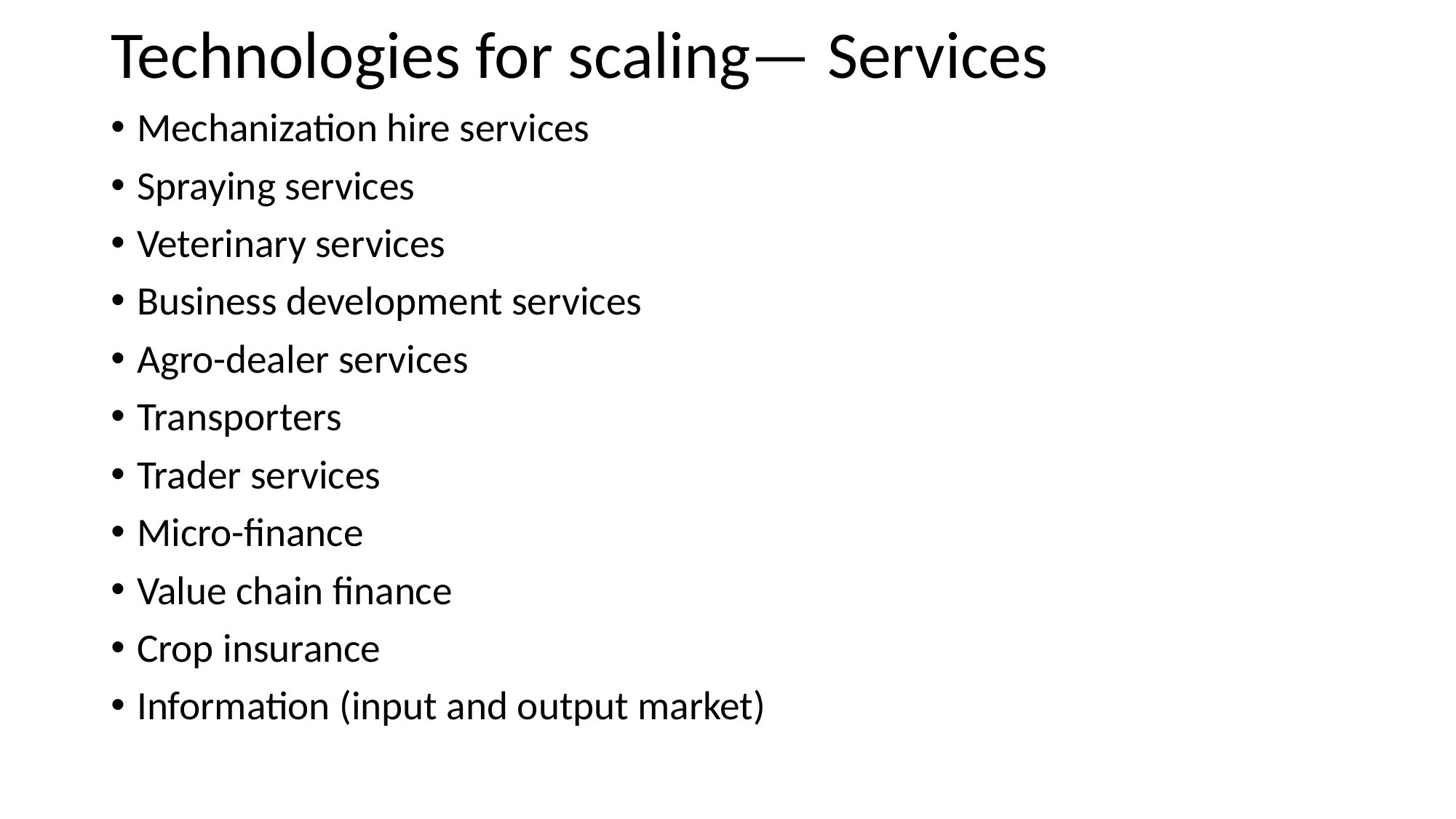

# Technologies for scaling— Services
Mechanization hire services
Spraying services
Veterinary services
Business development services
Agro-dealer services
Transporters
Trader services
Micro-finance
Value chain finance
Crop insurance
Information (input and output market)